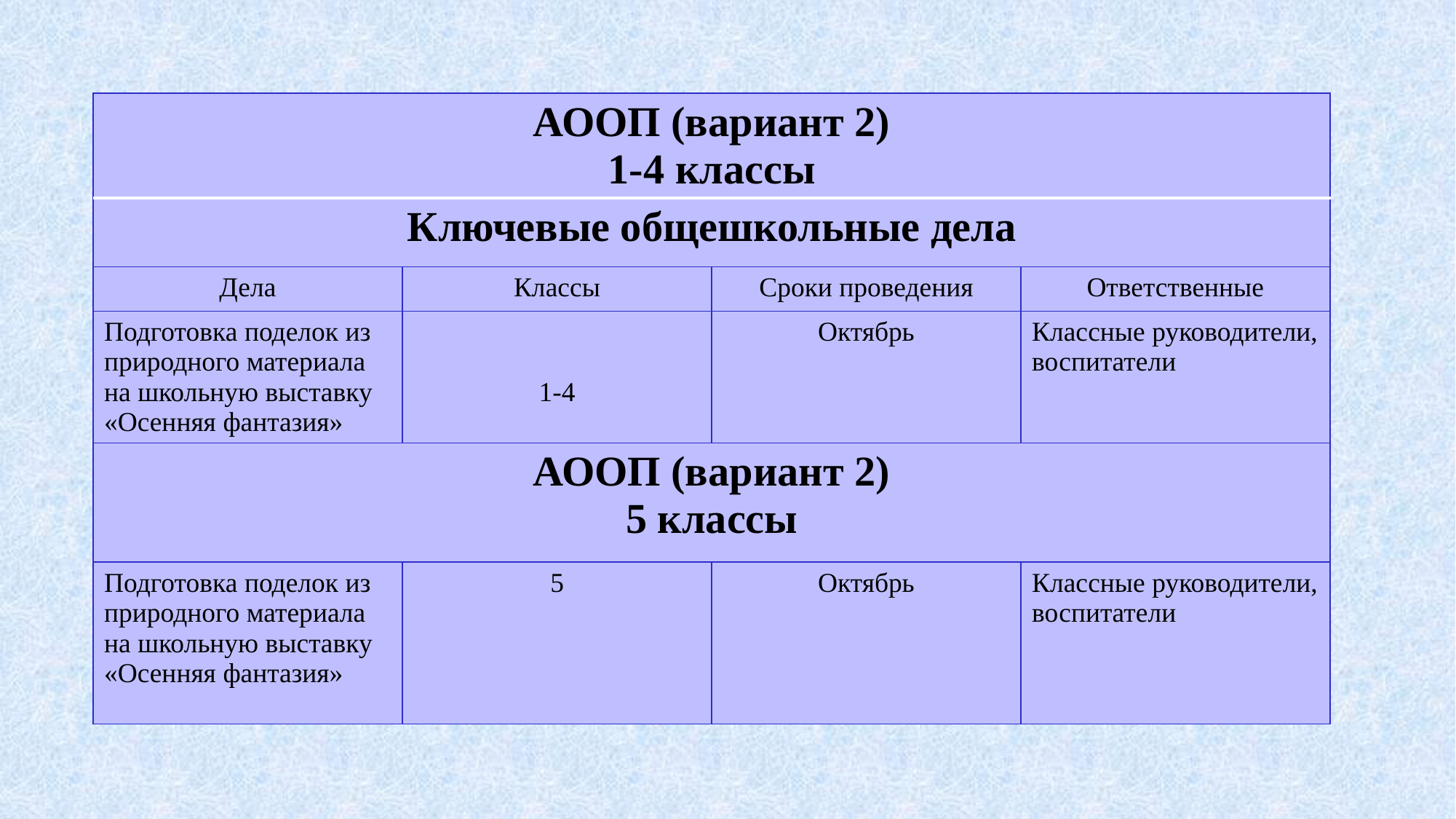

| АООП (вариант 2) 1-4 классы |  |  |  |
| --- | --- | --- | --- |
| Ключевые общешкольные дела |  |  |  |
| Дела | Классы | Сроки проведения | Ответственные |
| Подготовка поделок из природного материала на школьную выставку «Осенняя фантазия» | 1-4 | Октябрь | Классные руководители, воспитатели |
| АООП (вариант 2) 5 классы |  |  |  |
| Подготовка поделок из природного материала на школьную выставку «Осенняя фантазия» | 5 | Октябрь | Классные руководители, воспитатели |